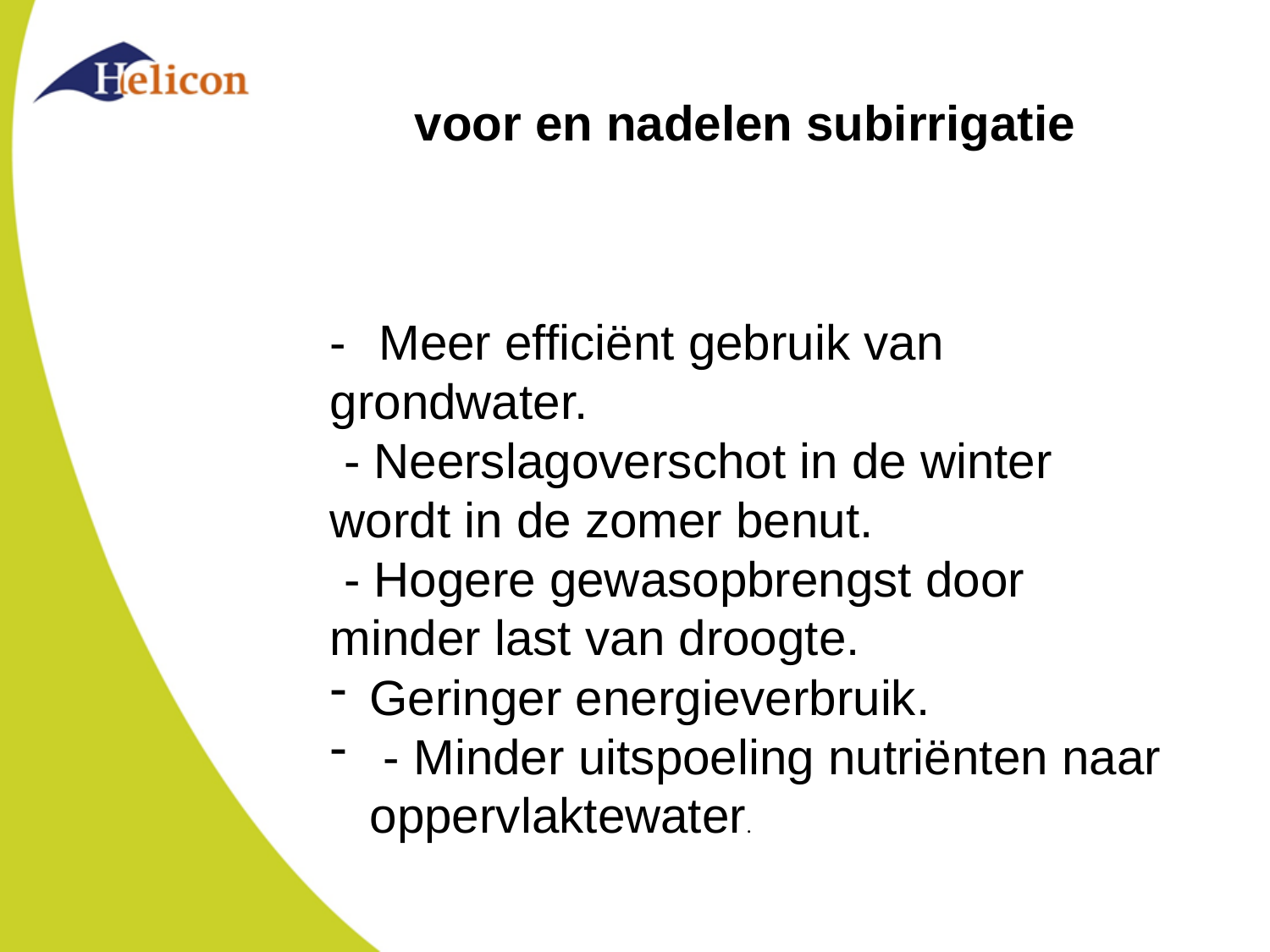

# voor en nadelen subirrigatie

-   Meer efficiënt gebruik van         grondwater.
 - Neerslagoverschot in de winter wordt in de zomer benut.
 - Hogere gewasopbrengst door minder last van droogte.
Geringer energieverbruik.
 - Minder uitspoeling nutriënten naar oppervlaktewater.